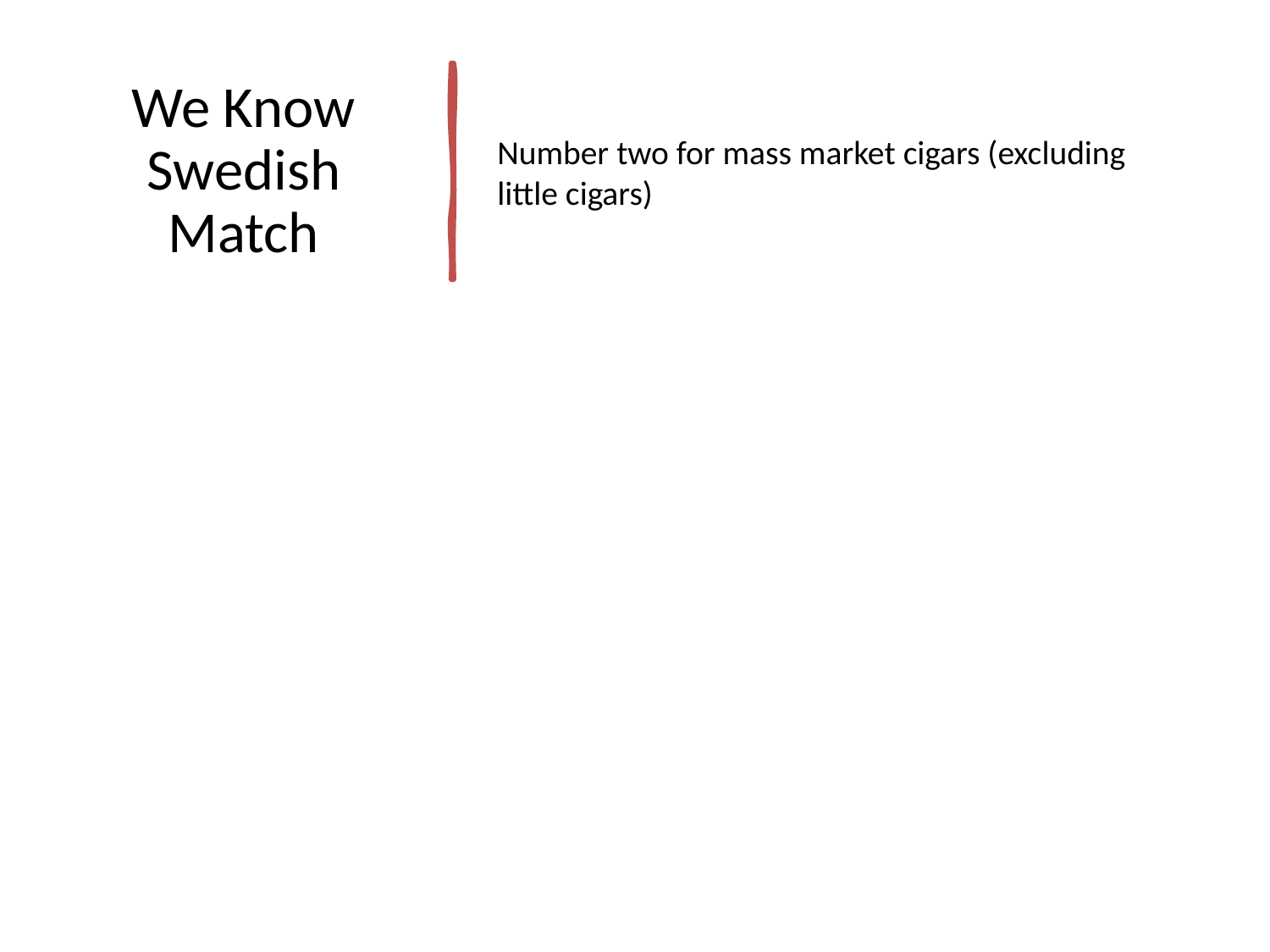

# We Know Swedish Match
Number two for mass market cigars (excluding little cigars)